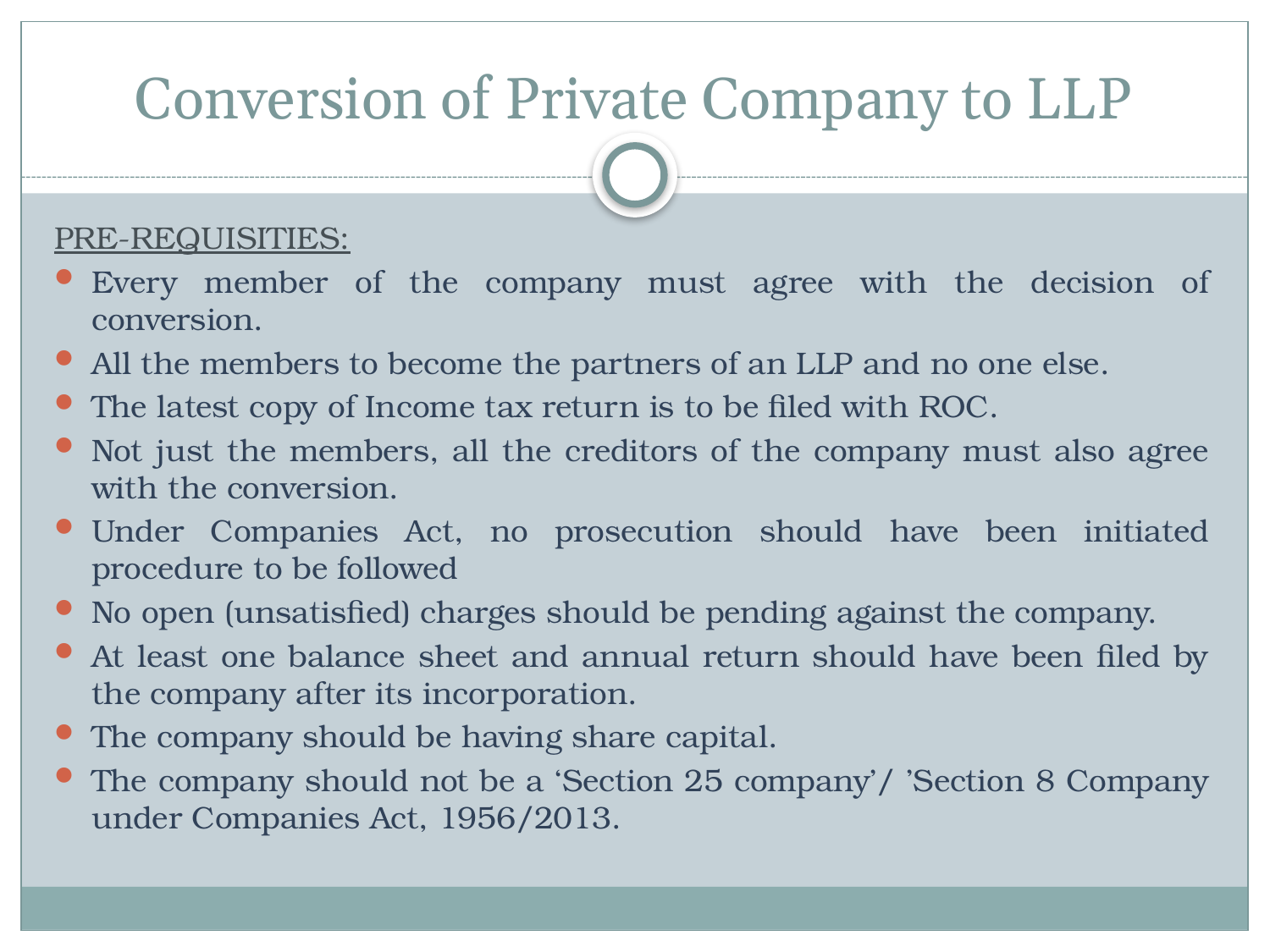

# Conversion of Private Company to LLP
PRE-REQUISITIES:
Every member of the company must agree with the decision of conversion.
All the members to become the partners of an LLP and no one else.
The latest copy of Income tax return is to be filed with ROC.
Not just the members, all the creditors of the company must also agree with the conversion.
Under Companies Act, no prosecution should have been initiated procedure to be followed
No open (unsatisfied) charges should be pending against the company.
At least one balance sheet and annual return should have been filed by the company after its incorporation.
The company should be having share capital.
The company should not be a ‘Section 25 company’/ ’Section 8 Company under Companies Act, 1956/2013.